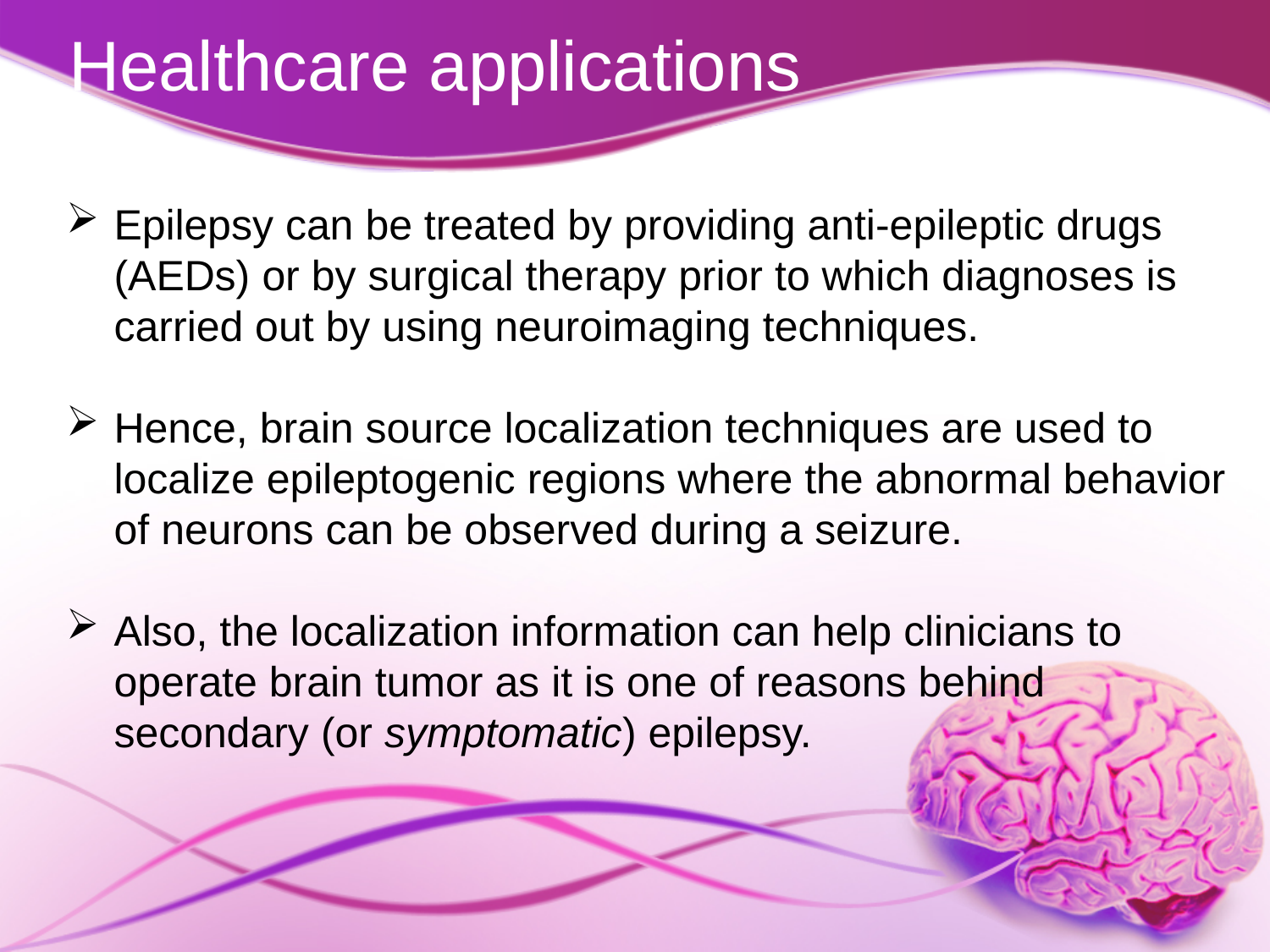

# Healthcare applications

Epilepsy can be treated by providing anti-epileptic drugs (AEDs) or by surgical therapy prior to which diagnoses is carried out by using neuroimaging techniques.

Hence, brain source localization techniques are used to localize epileptogenic regions where the abnormal behavior of neurons can be observed during a seizure.

Also, the localization information can help clinicians to operate brain tumor as it is one of reasons behind secondary (or symptomatic) epilepsy.